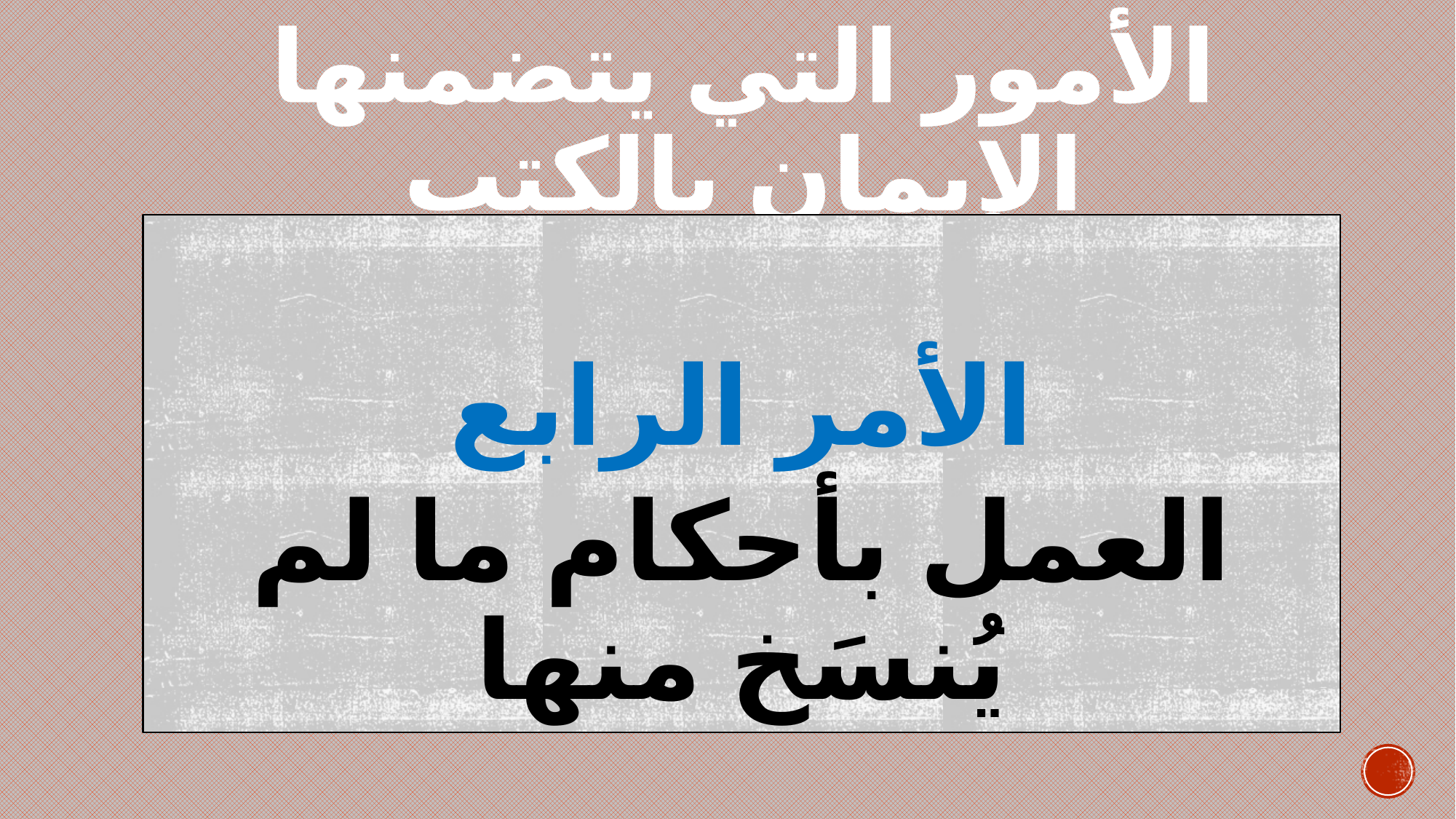

# الأمور التي يتضمنها الإيمان بالكتب

الأمر الرابع
العمل بأحكام ما لم يُنسَخ منها